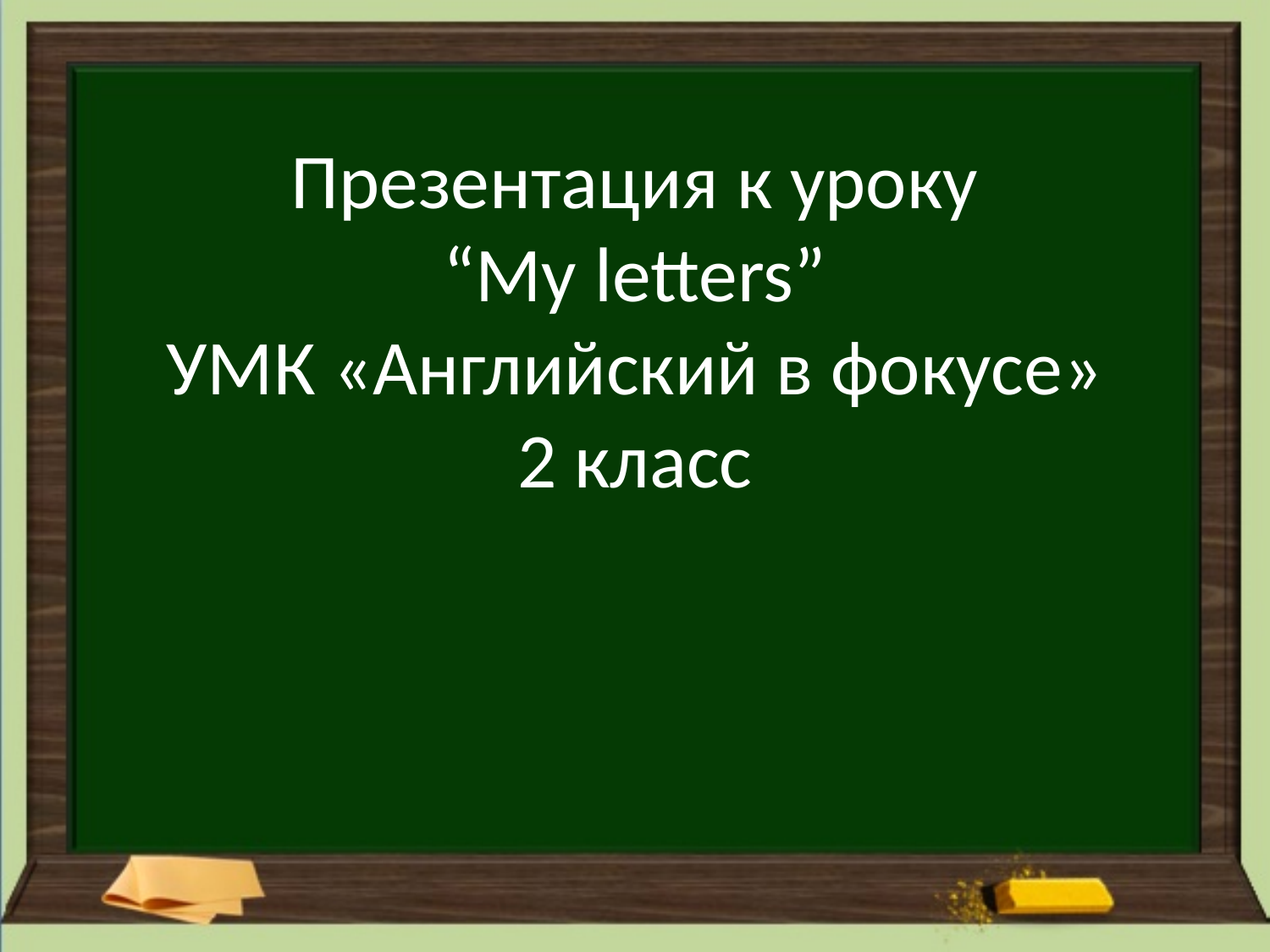

# Презентация к уроку “My letters” УМК «Английский в фокусе» 2 класс